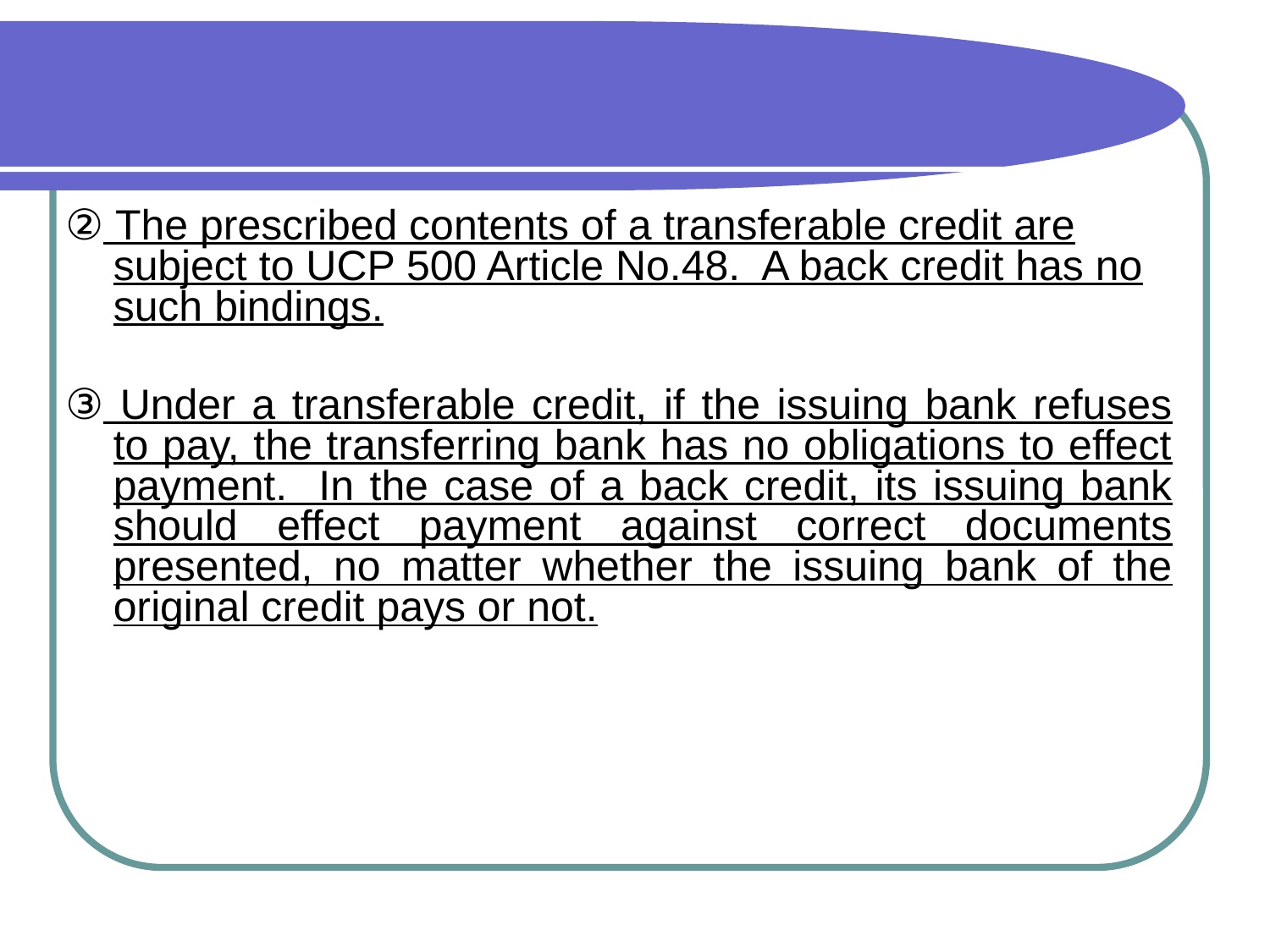

#
② The prescribed contents of a transferable credit are subject to UCP 500 Article No.48.  A back credit has no such bindings.

③ Under a transferable credit, if the issuing bank refuses to pay, the transferring bank has no obligations to effect payment.  In the case of a back credit, its issuing bank should effect payment against correct documents presented, no matter whether the issuing bank of the original credit pays or not.